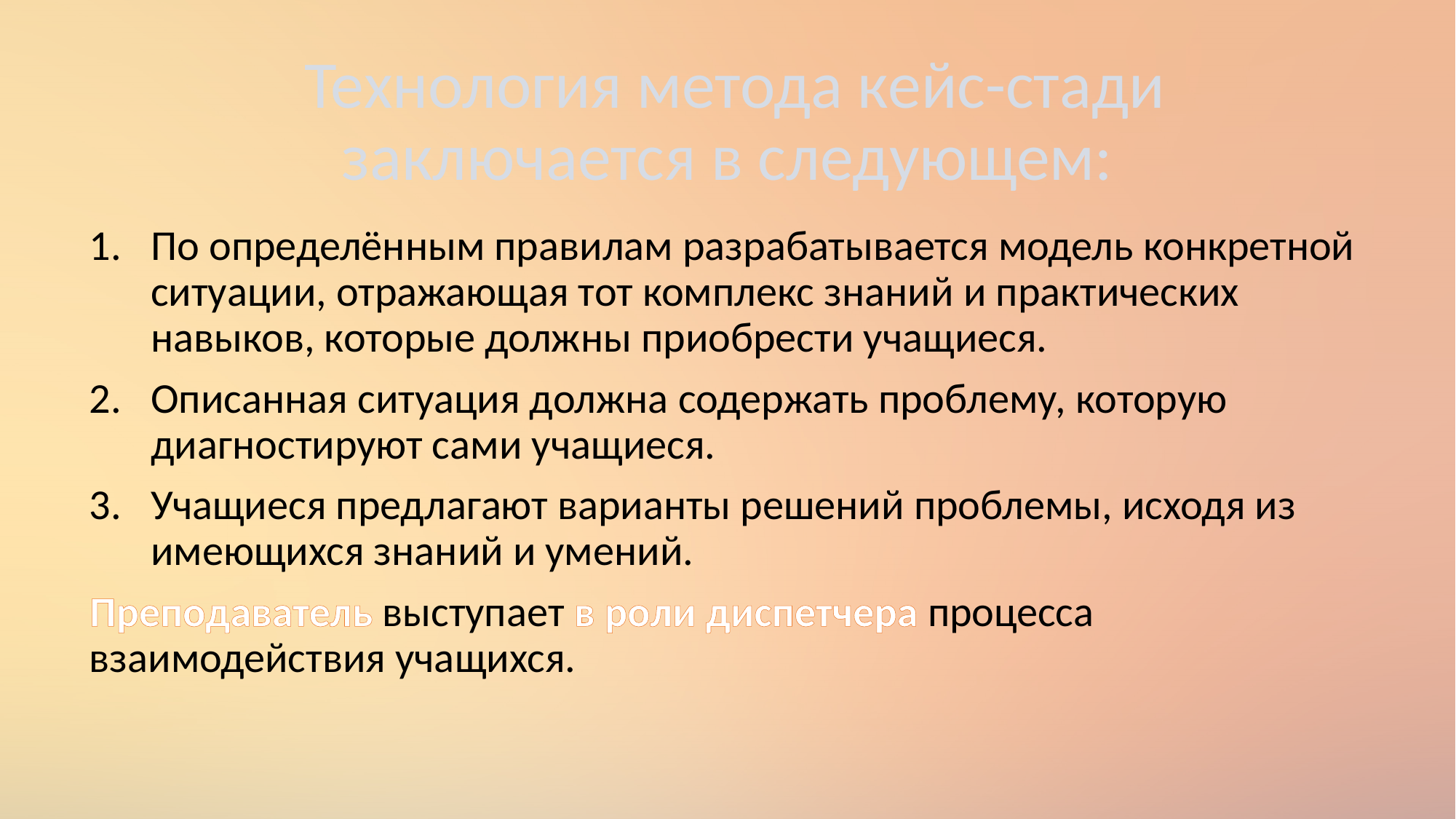

# Технология метода кейс-стади заключается в следующем:
По определённым правилам разрабатывается модель конкретной ситуации, отражающая тот комплекс знаний и практических навыков, которые должны приобрести учащиеся.
Описанная ситуация должна содержать проблему, которую диагностируют сами учащиеся.
Учащиеся предлагают варианты решений проблемы, исходя из имеющихся знаний и умений.
Преподаватель выступает в роли диспетчера процесса взаимодействия учащихся.